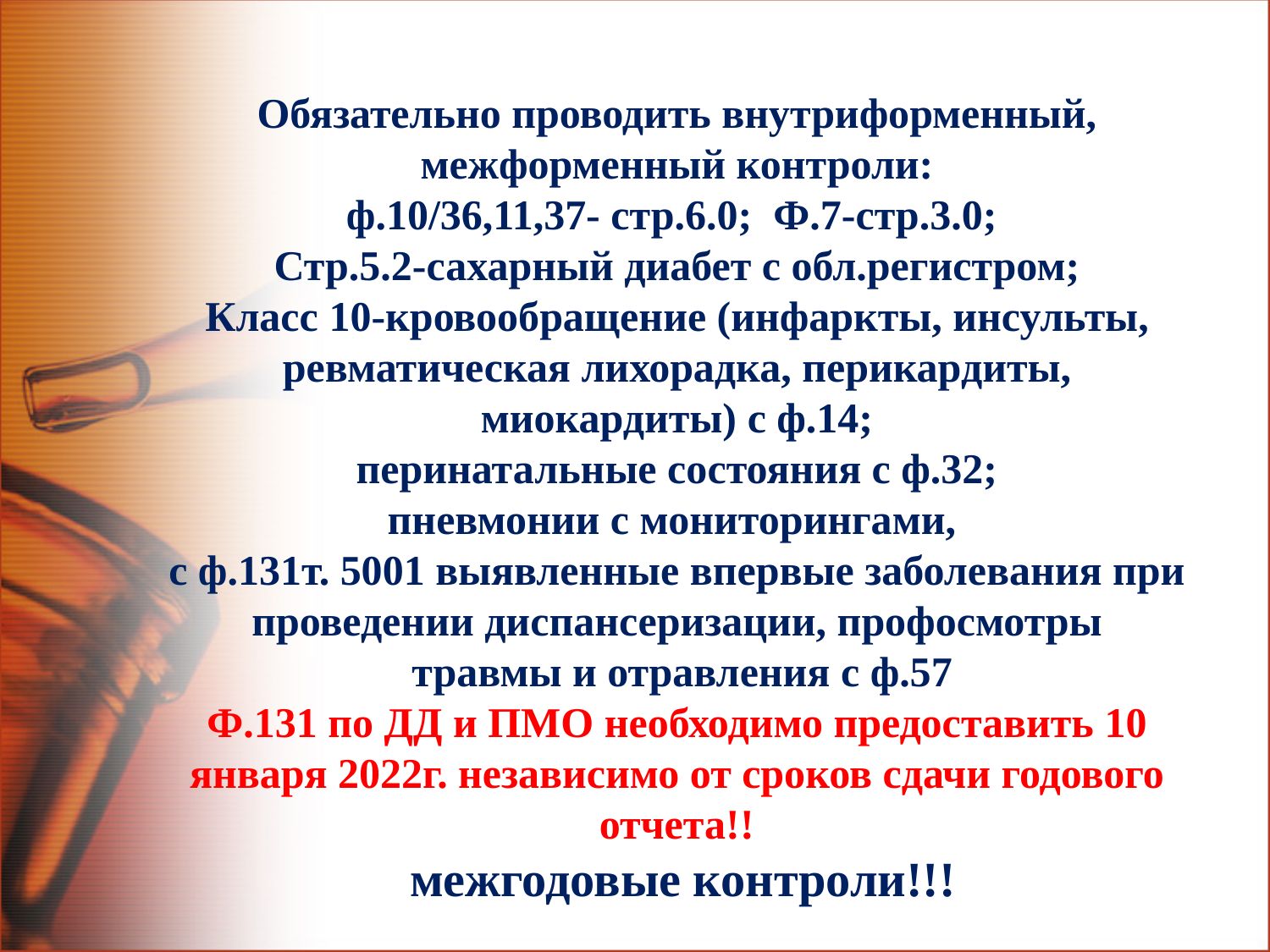

Обязательно проводить внутриформенный, межформенный контроли:
ф.10/36,11,37- стр.6.0;  Ф.7-стр.3.0;
Стр.5.2-сахарный диабет с обл.регистром;
Класс 10-кровообращение (инфаркты, инсульты, ревматическая лихорадка, перикардиты, миокардиты) с ф.14;
перинатальные состояния с ф.32;
пневмонии с мониторингами,
с ф.131т. 5001 выявленные впервые заболевания при проведении диспансеризации, профосмотры
 травмы и отравления с ф.57
Ф.131 по ДД и ПМО необходимо предоставить 10 января 2022г. независимо от сроков сдачи годового отчета!!
 межгодовые контроли!!!